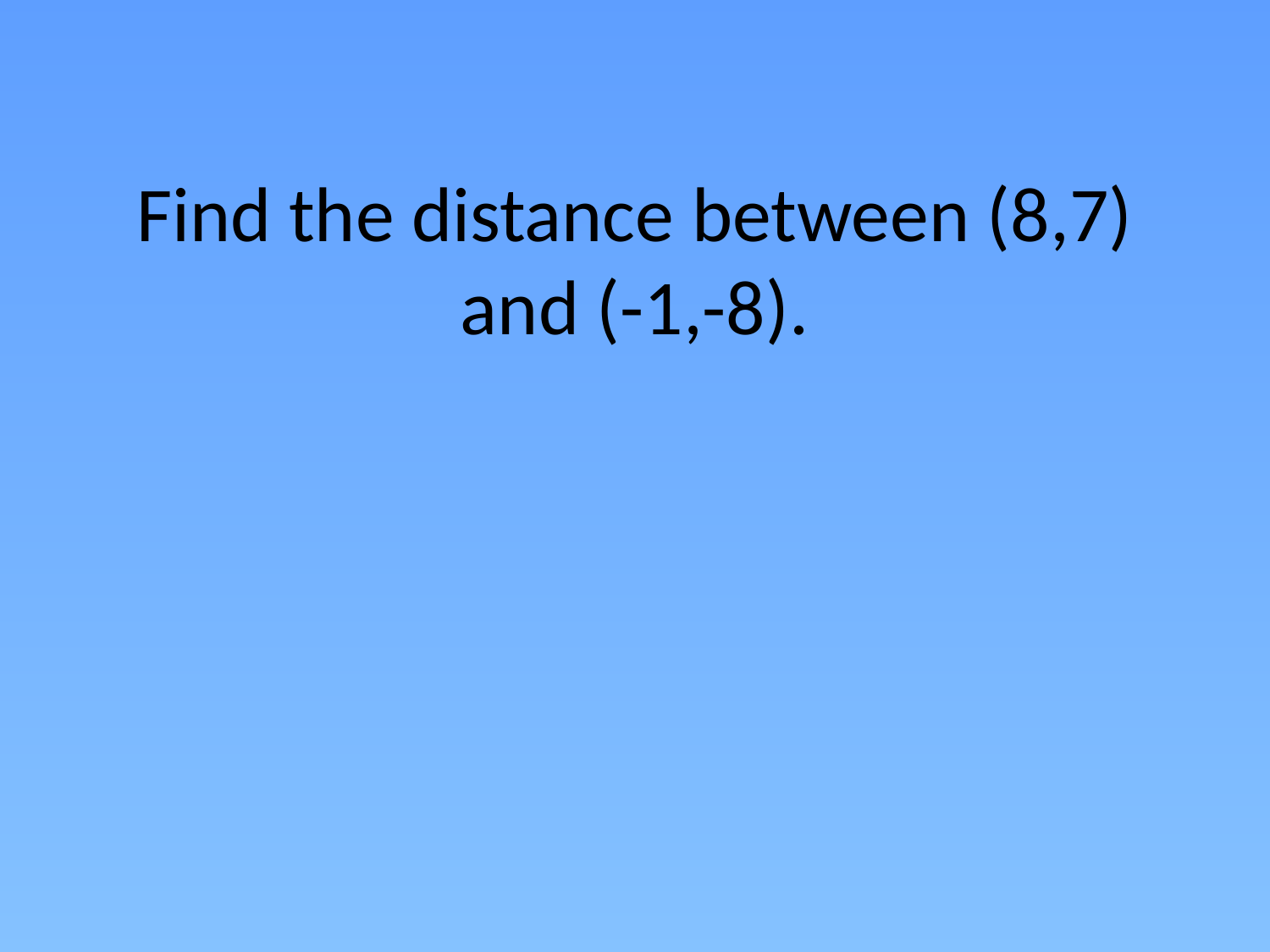

# Find the distance between (8,7) and (-1,-8).